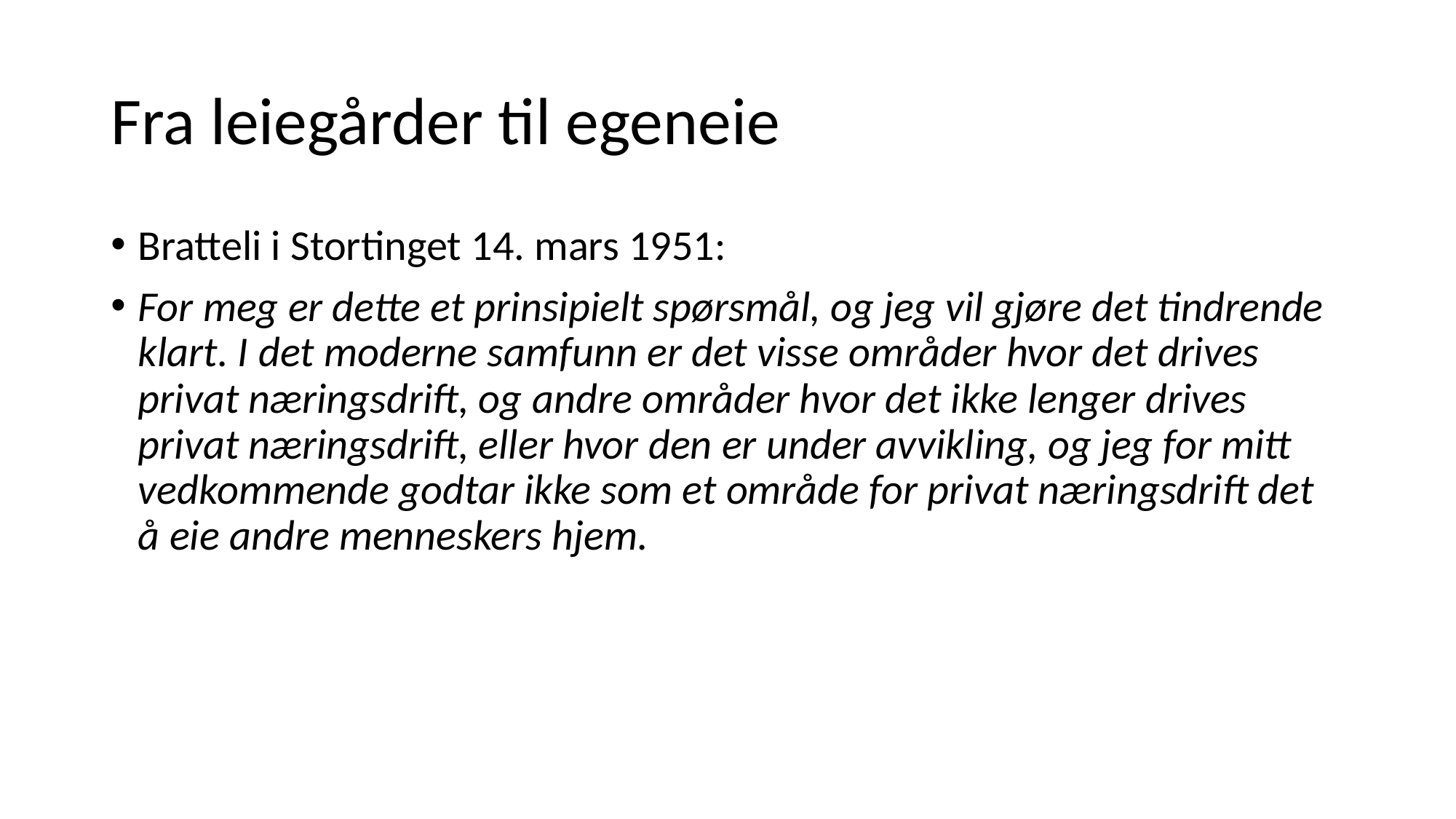

# Fra leiegårder til egeneie
Bratteli i Stortinget 14. mars 1951:
For meg er dette et prinsipielt spørsmål, og jeg vil gjøre det tindrende klart. I det moderne samfunn er det visse områder hvor det drives privat næringsdrift, og andre områder hvor det ikke lenger drives privat næringsdrift, eller hvor den er under avvikling, og jeg for mitt vedkommende godtar ikke som et område for privat næringsdrift det å eie andre menneskers hjem.